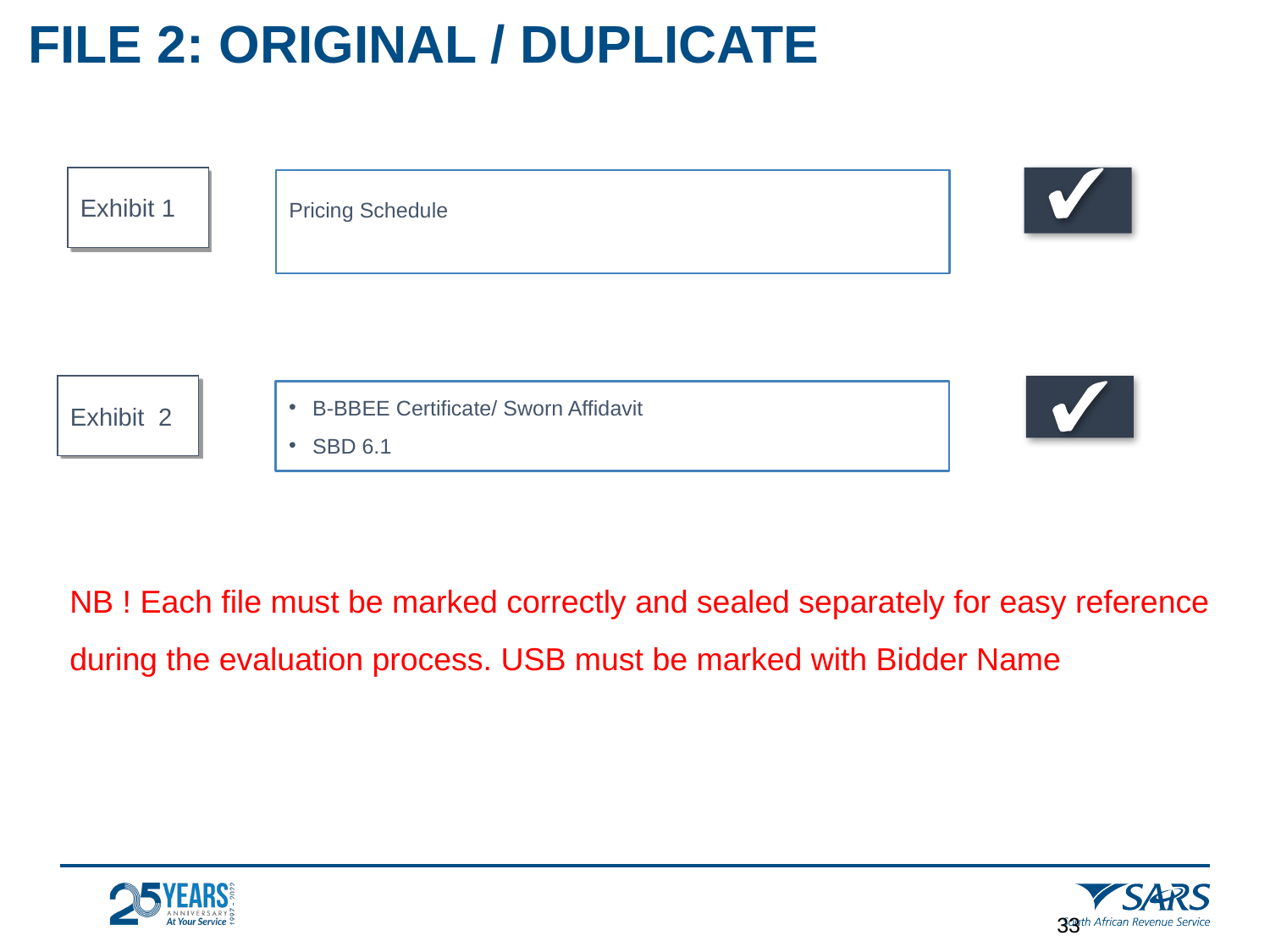

FILE 2: ORIGINAL / DUPLICATE
Exhibit 1

Pricing Schedule

Exhibit  2

B-BBEE Certificate/ Sworn Affidavit
SBD 6.1

NB ! Each file must be marked correctly and sealed separately for easy reference during the evaluation process. USB must be marked with Bidder Name
33